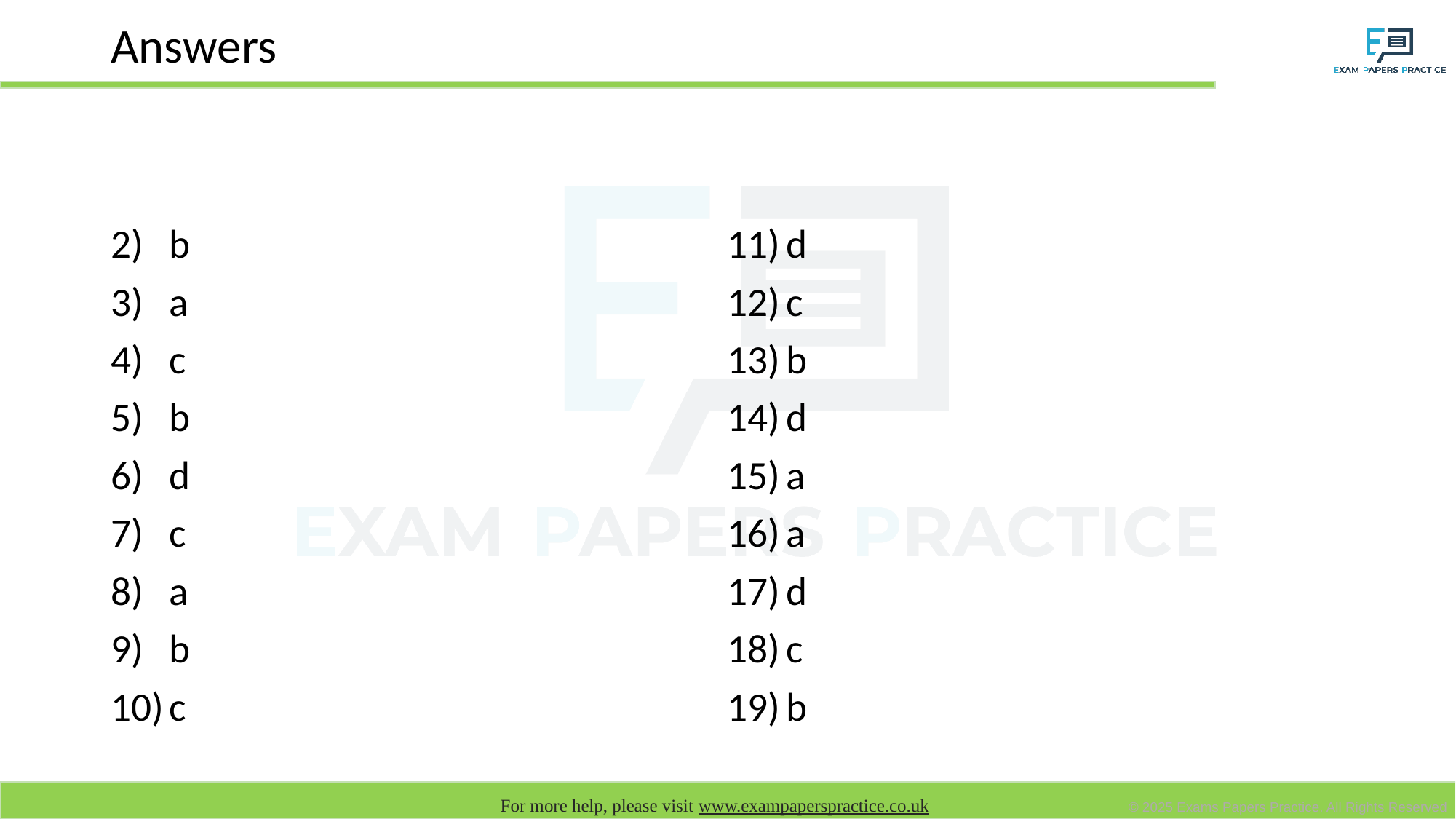

# Answers
b
a
c
b
d
c
a
b
c
d
c
b
d
a
a
d
c
b